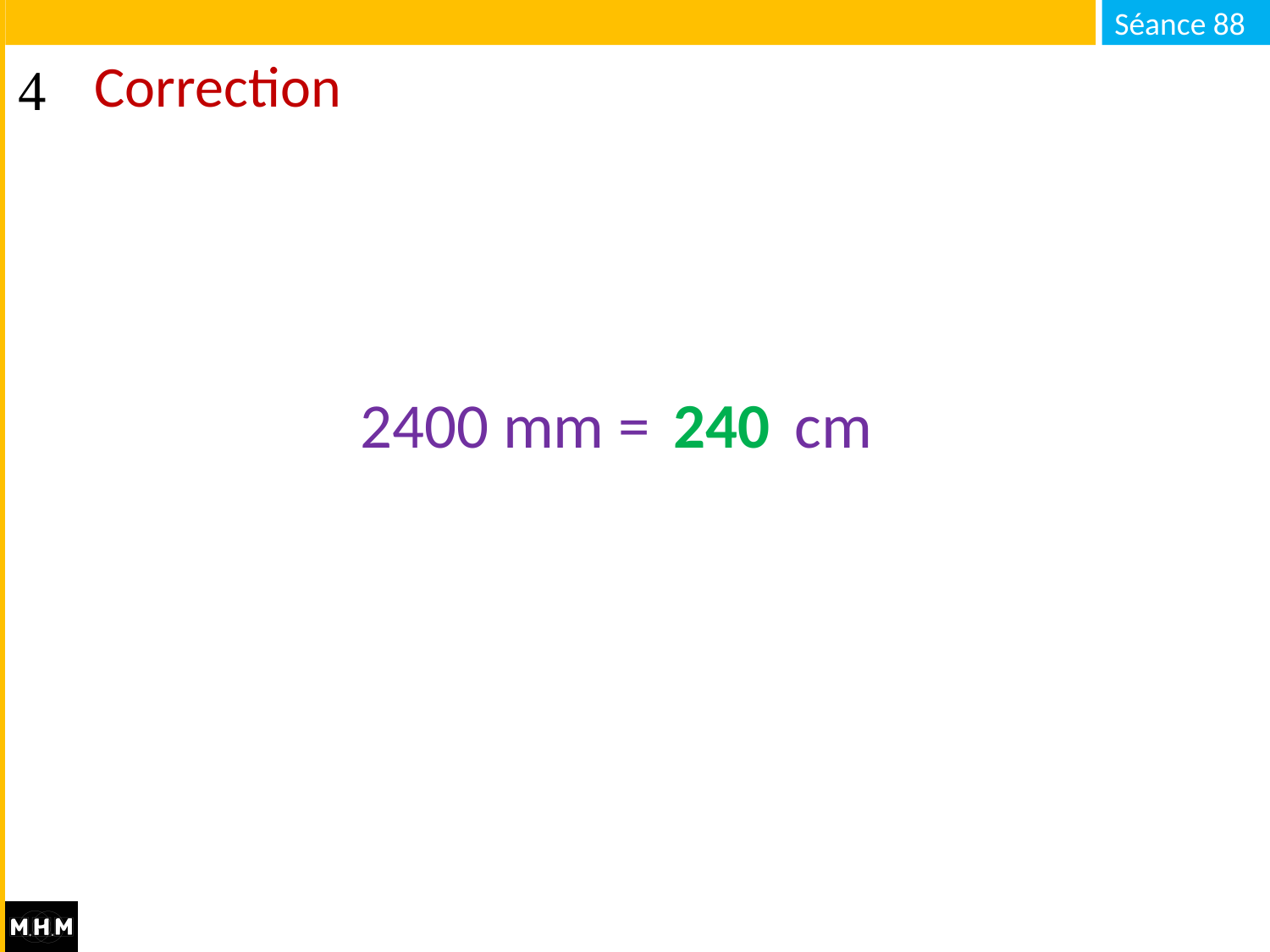

# Correction

240
2400 mm =  …     cm …  mm